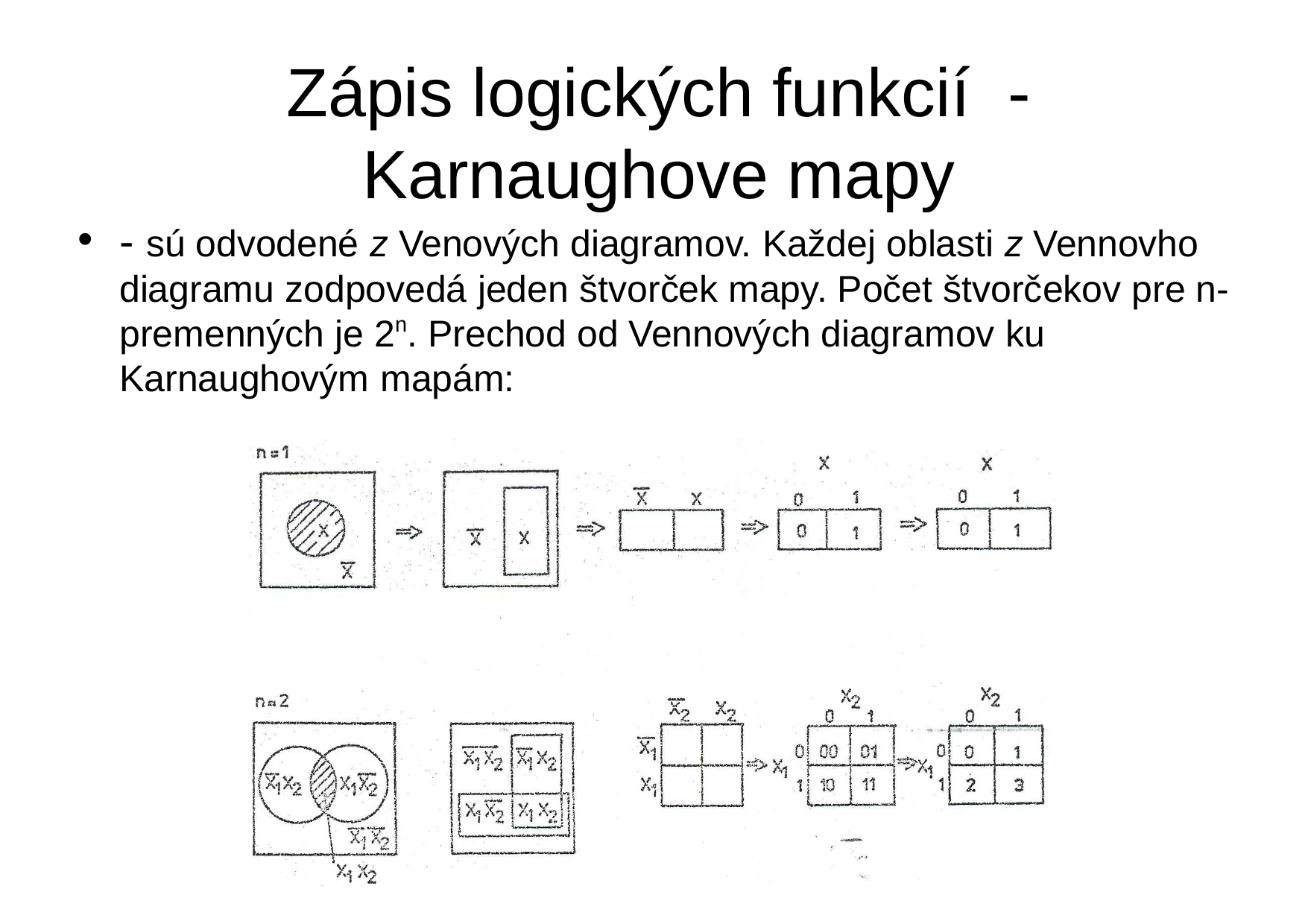

Zápis logických funkcií  - Karnaughove mapy
- sú odvodené z Venových diagramov. Každej oblasti z Vennovho diagramu zodpovedá jeden štvorček mapy. Počet štvorčekov pre n-premenných je 2n. Prechod od Vennových diagramov ku Karnaughovým mapám: